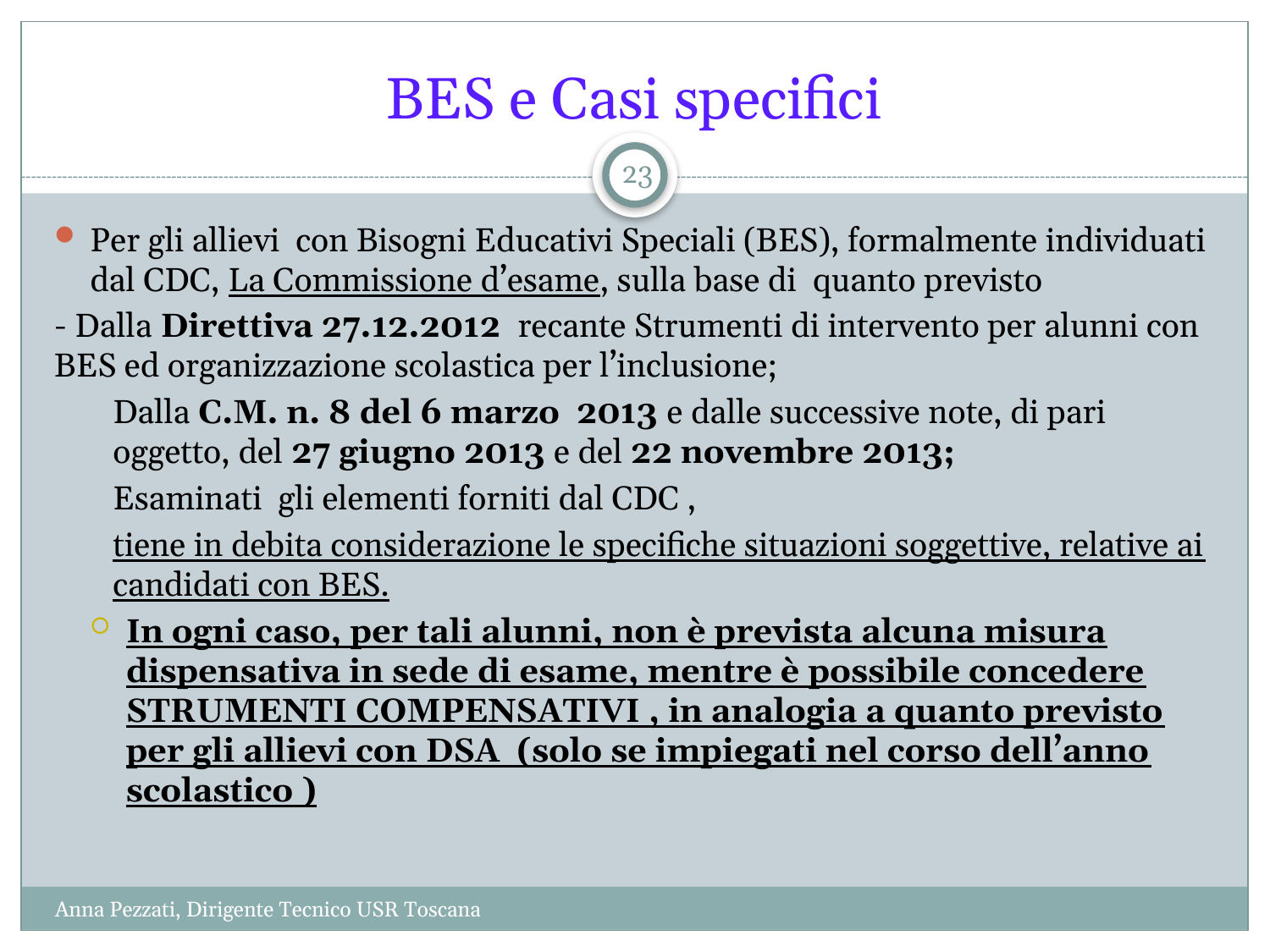

# BES e Casi specifici
23
Per gli allievi  con Bisogni Educativi Speciali (BES), formalmente individuati dal CDC, La Commissione d’esame, sulla base di  quanto previsto
- Dalla Direttiva 27.12.2012  recante Strumenti di intervento per alunni con BES ed organizzazione scolastica per l’inclusione;
Dalla C.M. n. 8 del 6 marzo  2013 e dalle successive note, di pari oggetto, del 27 giugno 2013 e del 22 novembre 2013;
Esaminati  gli elementi forniti dal CDC ,
tiene in debita considerazione le specifiche situazioni soggettive, relative ai candidati con BES.
In ogni caso, per tali alunni, non è prevista alcuna misura dispensativa in sede di esame, mentre è possibile concedere STRUMENTI COMPENSATIVI , in analogia a quanto previsto per gli allievi con DSA  (solo se impiegati nel corso dell’anno scolastico )

Anna Pezzati, Dirigente Tecnico USR Toscana